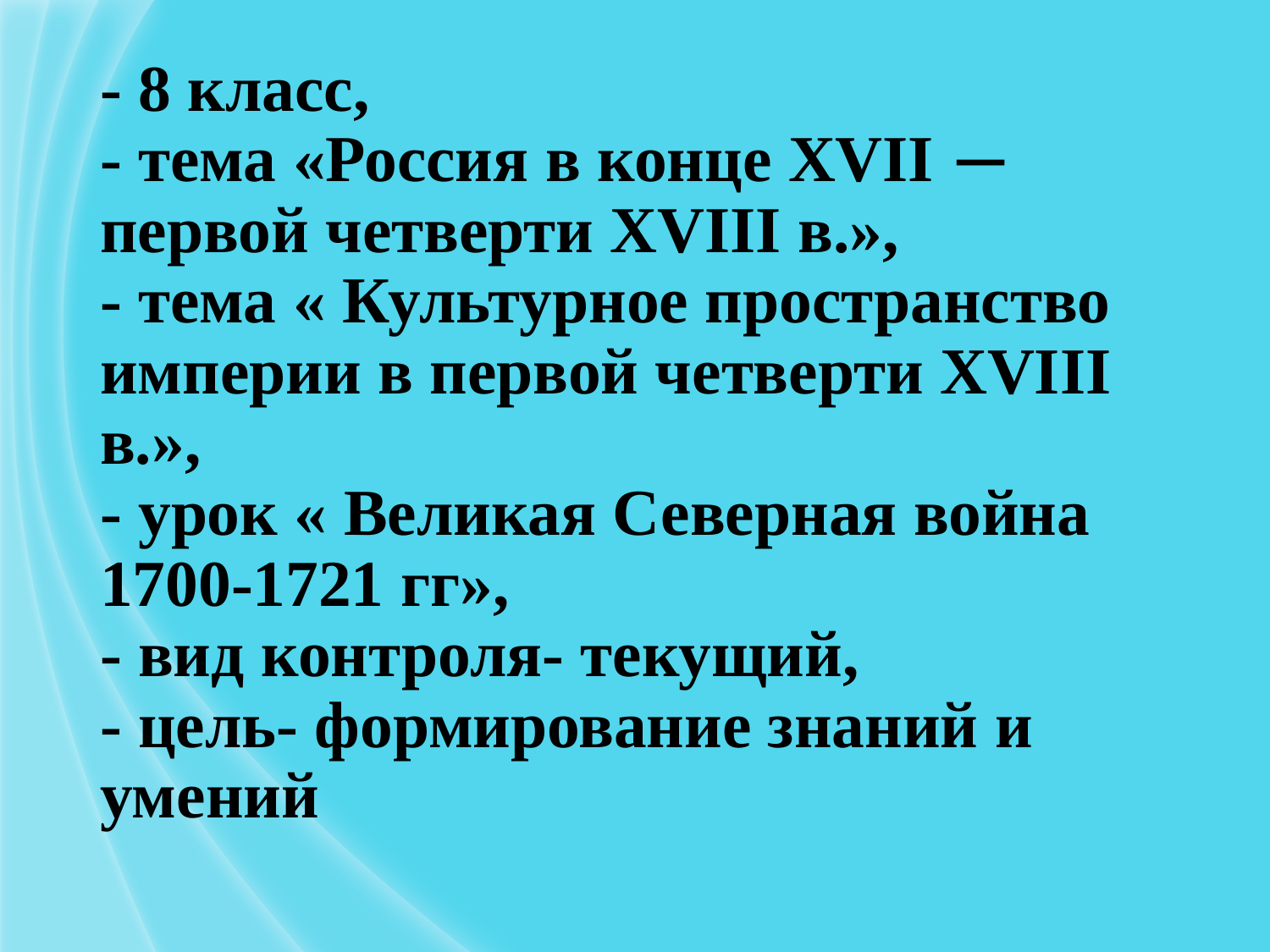

# - 8 класс, - тема «Россия в конце XVII — первой четверти XVIII в.», - тема « Культурное пространство империи в первой четверти XVIII в.», - урок « Великая Северная война 1700-1721 гг», - вид контроля- текущий, - цель- формирование знаний и умений